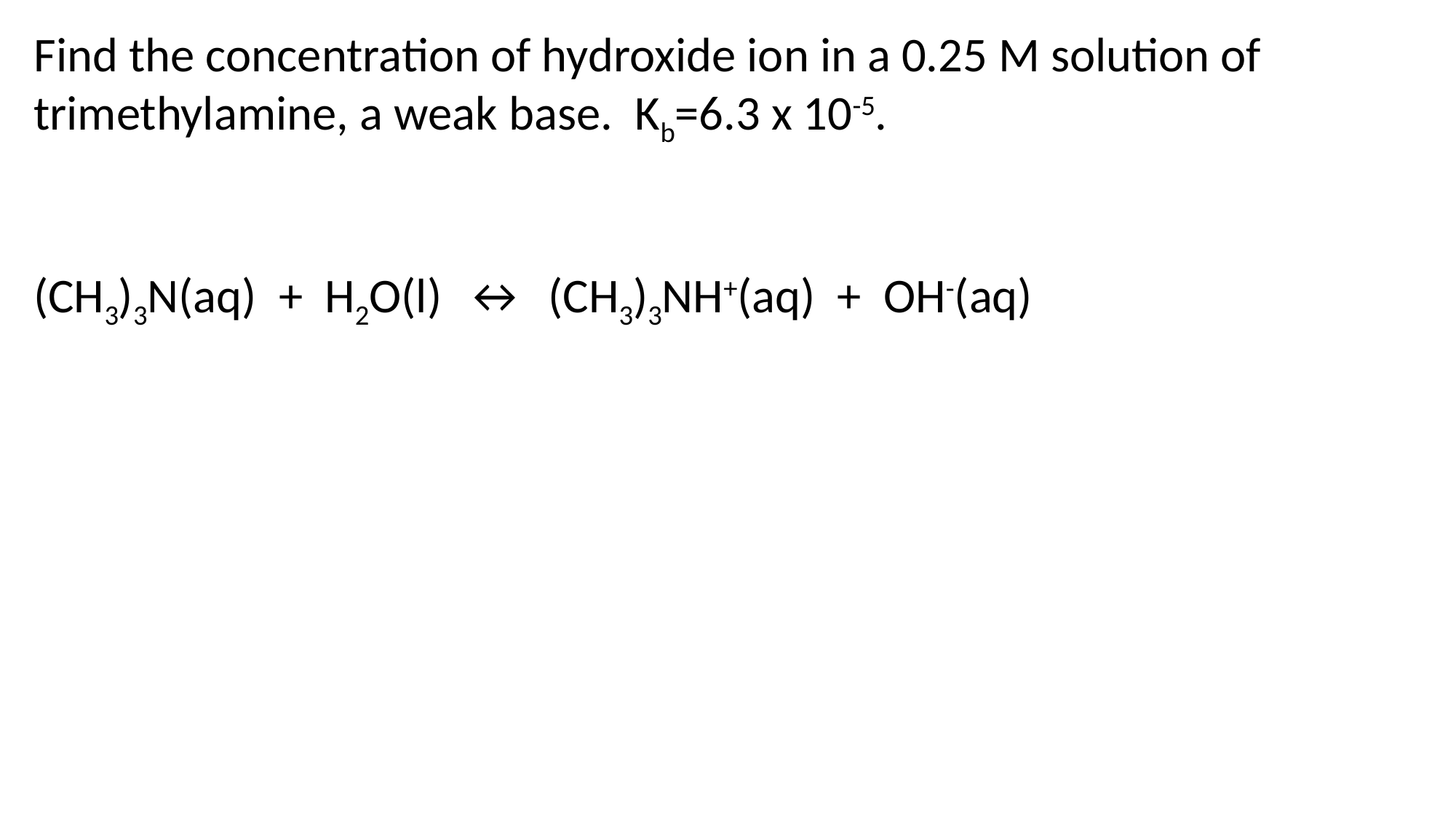

Find the concentration of hydroxide ion in a 0.25 M solution of trimethylamine, a weak base.  Kb=6.3 x 10-5.

(CH3)3N(aq)  +  H2O(l)  ↔  (CH3)3NH+(aq)  +  OH-(aq)